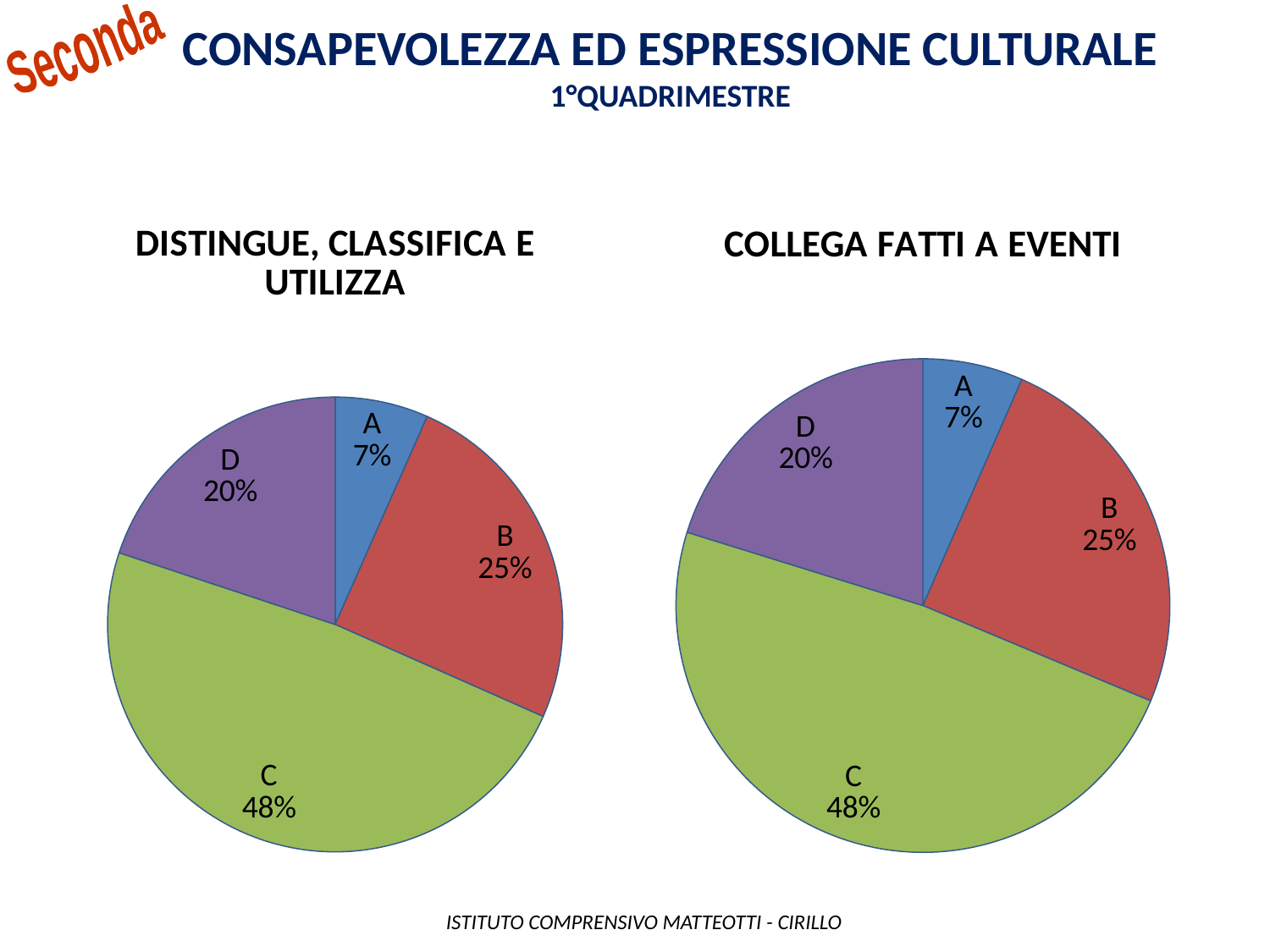

Consapevolezza ed espressione culturale
1°QUADRIMESTRE
Seconda

### Chart: DISTINGUE, CLASSIFICA E UTILIZZA

| Category |  |
|---|---|
| A | 13.0 |
| B | 49.0 |
| C | 95.0 |
| D | 39.0 |

### Chart: COLLEGA FATTI A EVENTI

| Category |  |
|---|---|
| A | 13.0 |
| B | 49.0 |
| C | 96.0 |
| D | 40.0 |
 ISTITUTO COMPRENSIVO MATTEOTTI - CIRILLO